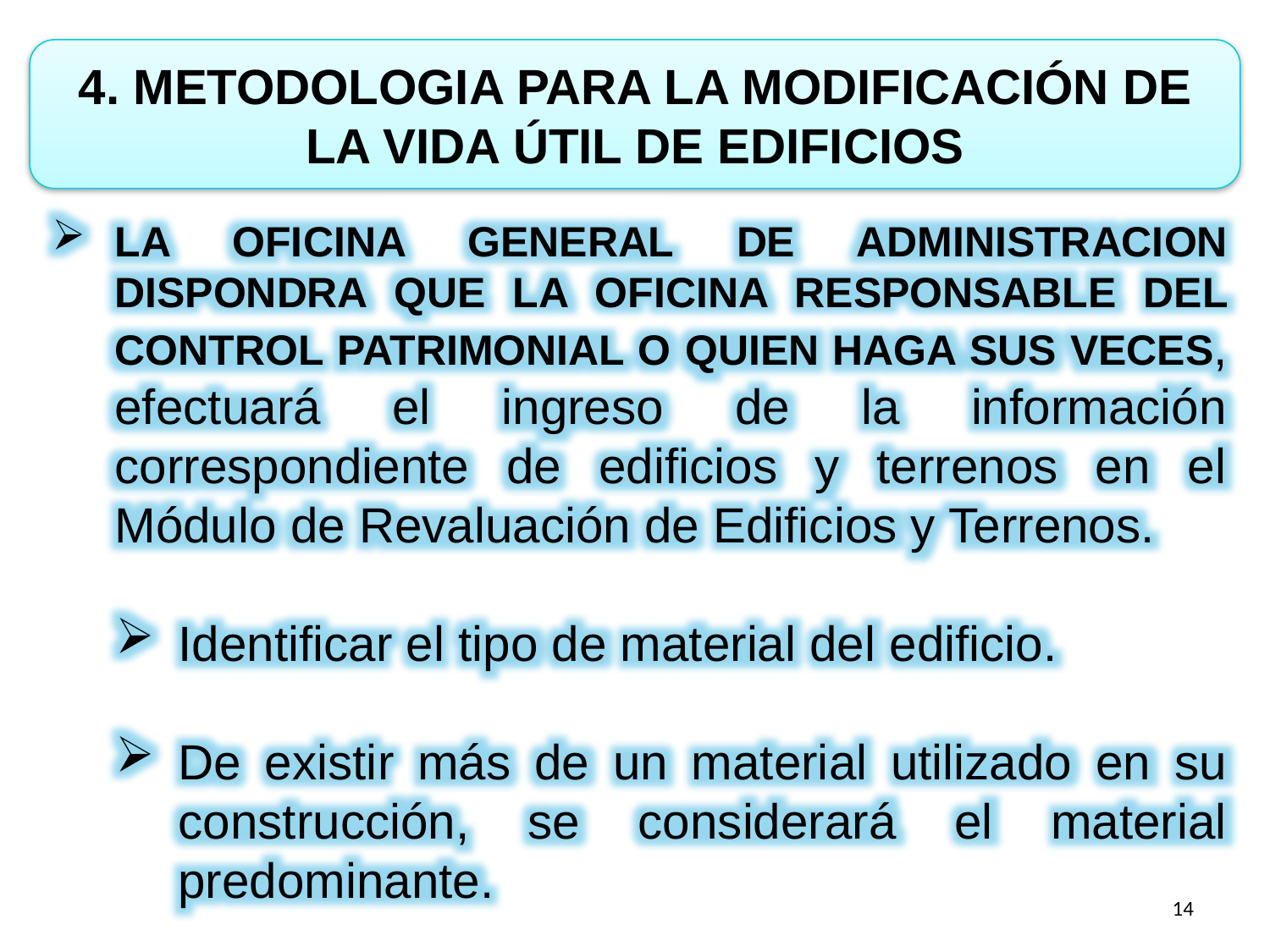

4. METODOLOGIA PARA LA MODIFICACIÓN DE LA VIDA ÚTIL DE EDIFICIOS
LA OFICINA GENERAL DE ADMINISTRACION DISPONDRA QUE LA OFICINA RESPONSABLE DEL CONTROL PATRIMONIAL O QUIEN HAGA SUS VECES, efectuará el ingreso de la información correspondiente de edificios y terrenos en el Módulo de Revaluación de Edificios y Terrenos.

Identificar el tipo de material del edificio.

De existir más de un material utilizado en su construcción, se considerará el material predominante.
14